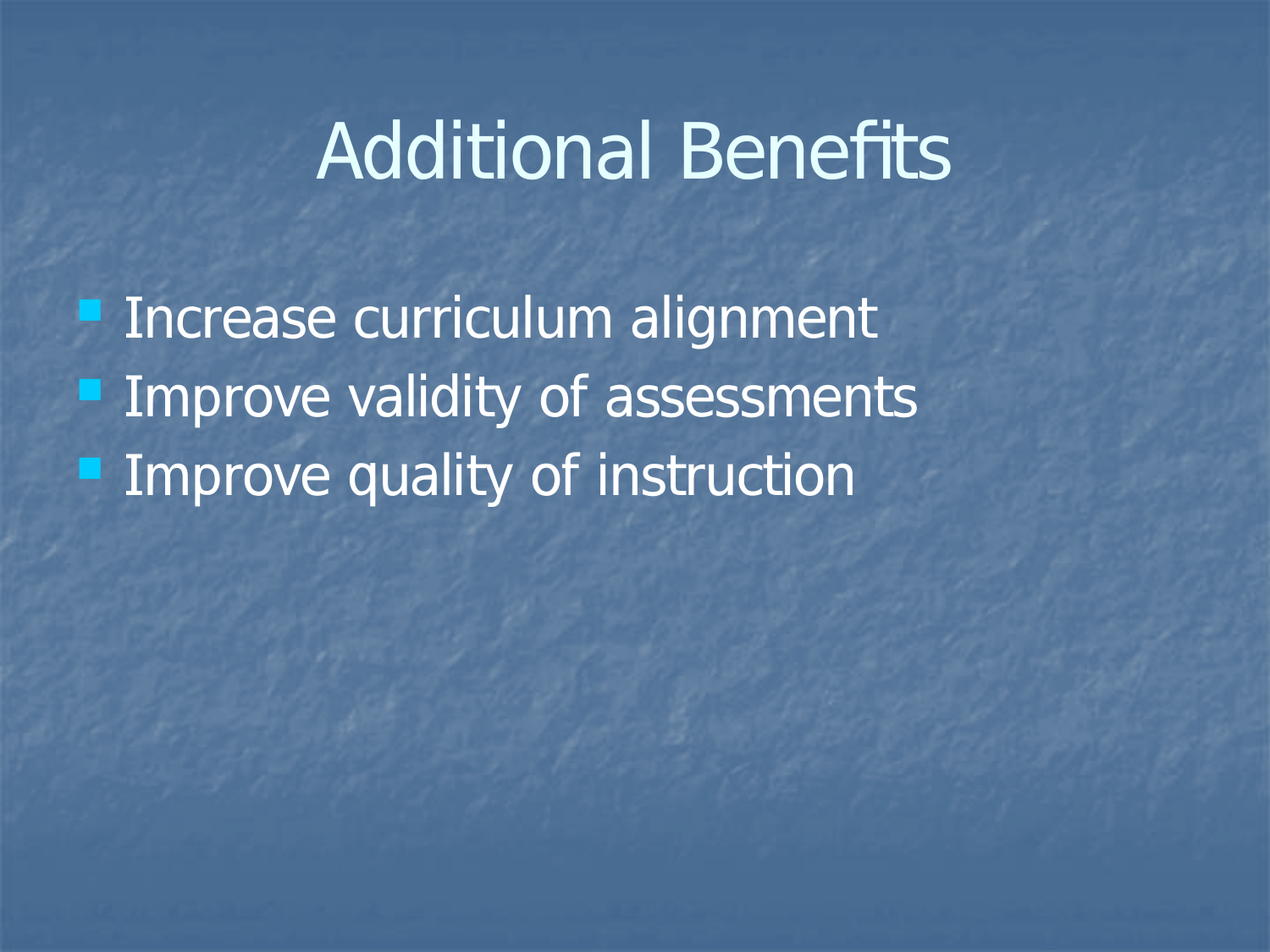

# Additional Benefits
Increase curriculum alignment
Improve validity of assessments
Improve quality of instruction